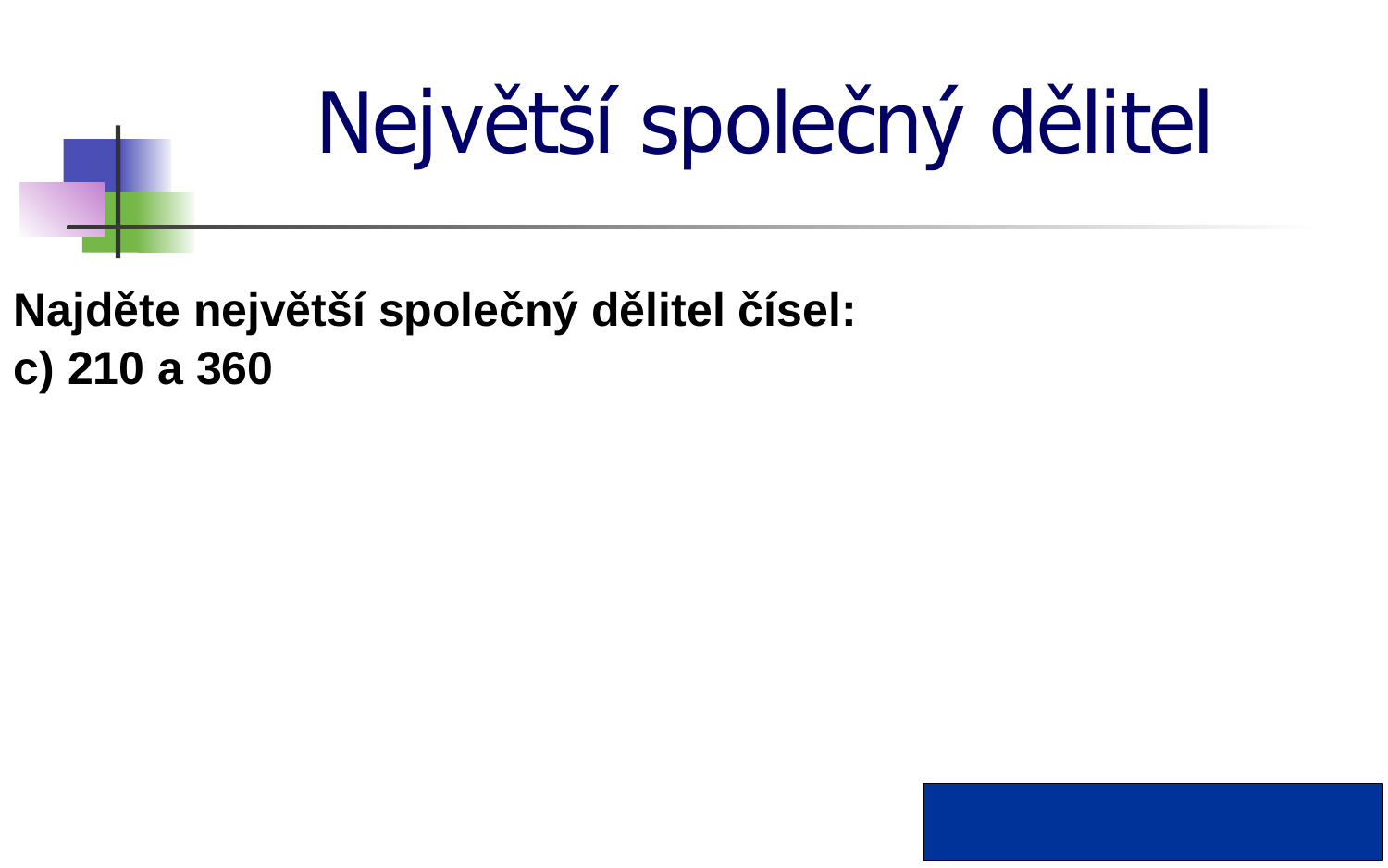

# Největší společný dělitel
Najděte největší společný dělitel čísel:
c) 210 a 360

D(210; 360) = 30